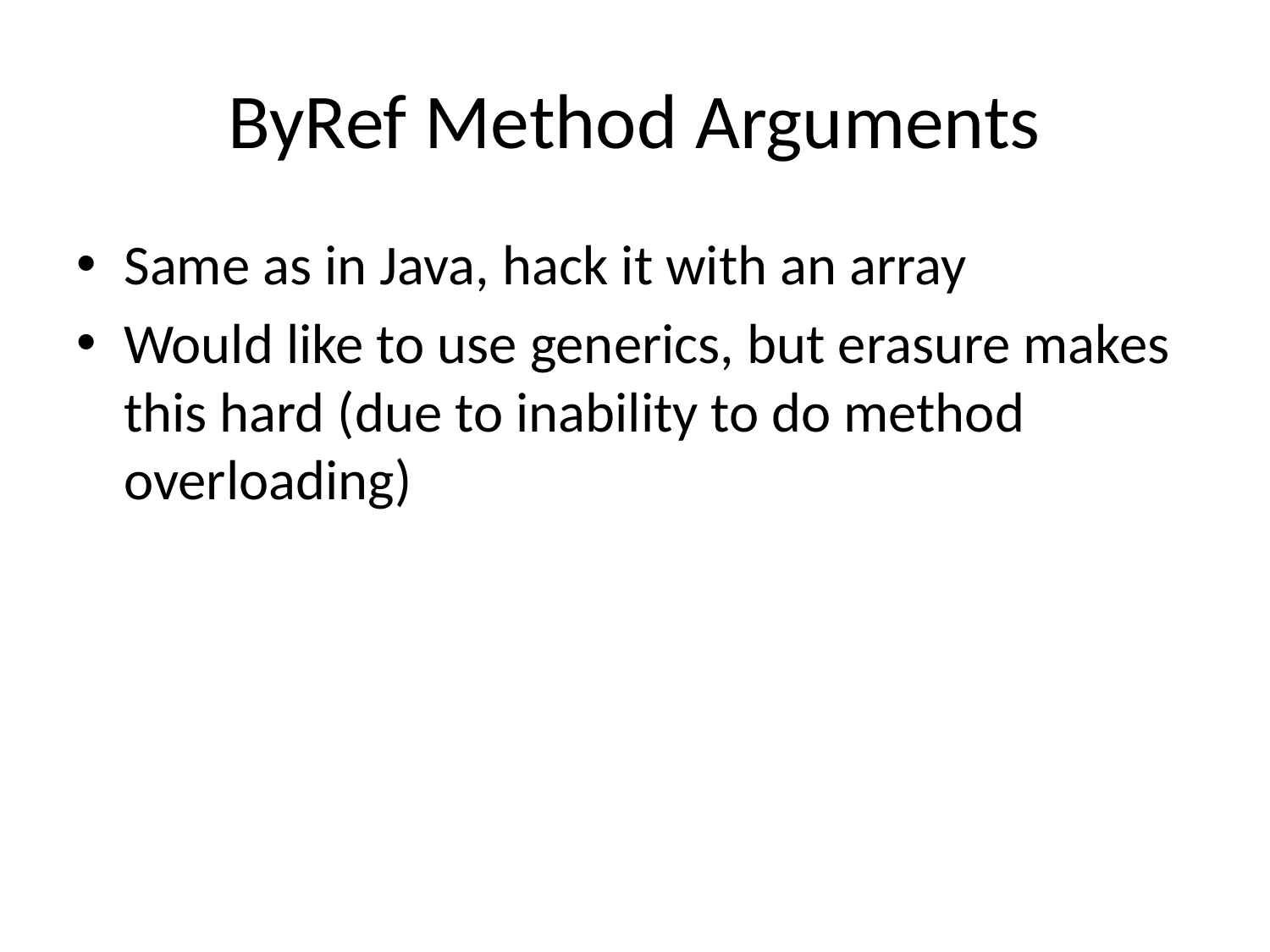

# ByRef Method Arguments
Same as in Java, hack it with an array
Would like to use generics, but erasure makes this hard (due to inability to do method overloading)